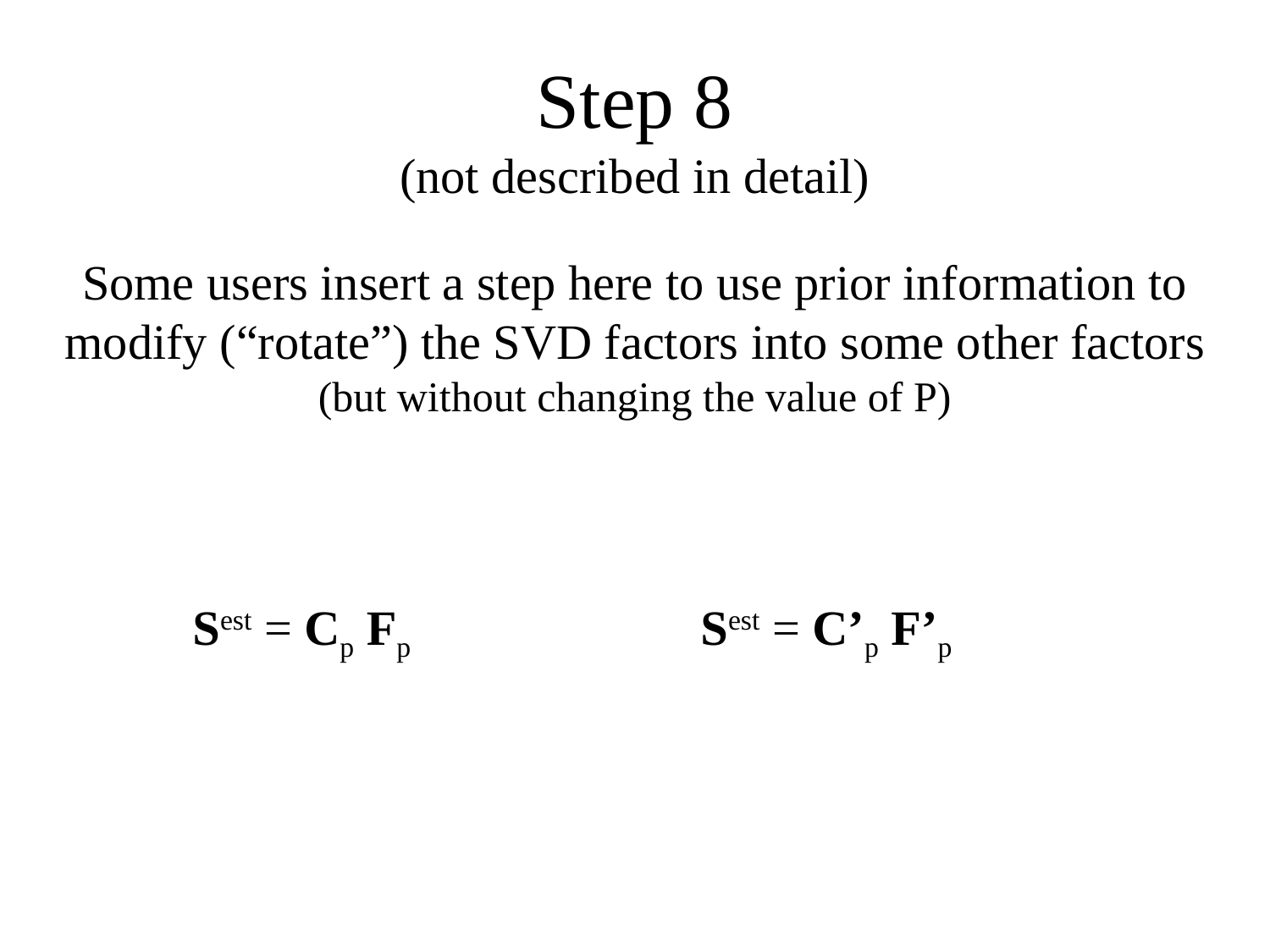

# Step 8 (not described in detail)
Some users insert a step here to use prior information to modify (“rotate”) the SVD factors into some other factors
(but without changing the value of P)

Sest = Cp Fp
Sest = C’p F’p